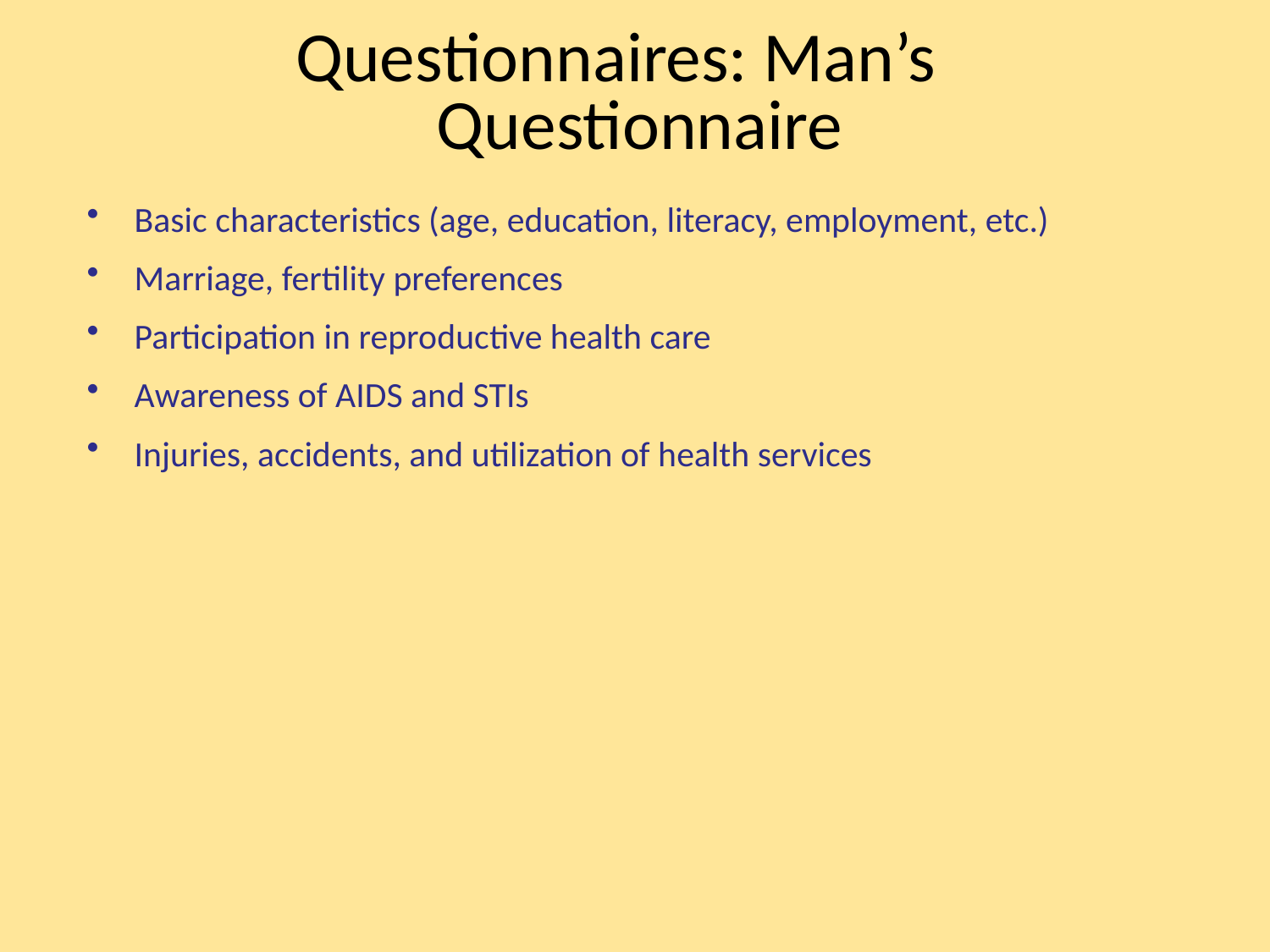

Questionnaires: Man’s Questionnaire
Basic characteristics (age, education, literacy, employment, etc.)
Marriage, fertility preferences
Participation in reproductive health care
Awareness of AIDS and STIs
Injuries, accidents, and utilization of health services